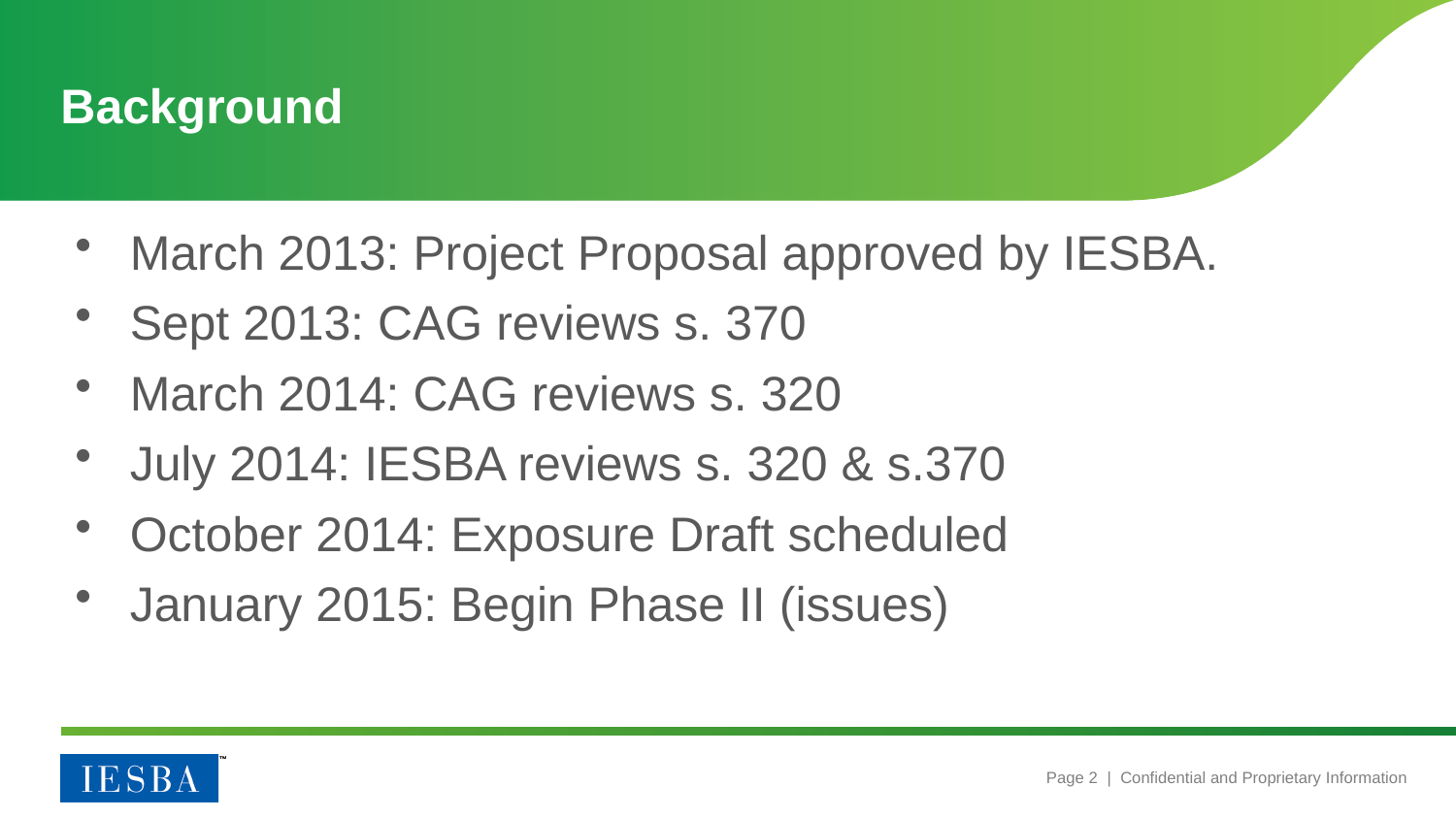

# Background
March 2013: Project Proposal approved by IESBA.
Sept 2013: CAG reviews s. 370
March 2014: CAG reviews s. 320
July 2014: IESBA reviews s. 320 & s.370
October 2014: Exposure Draft scheduled
January 2015: Begin Phase II (issues)